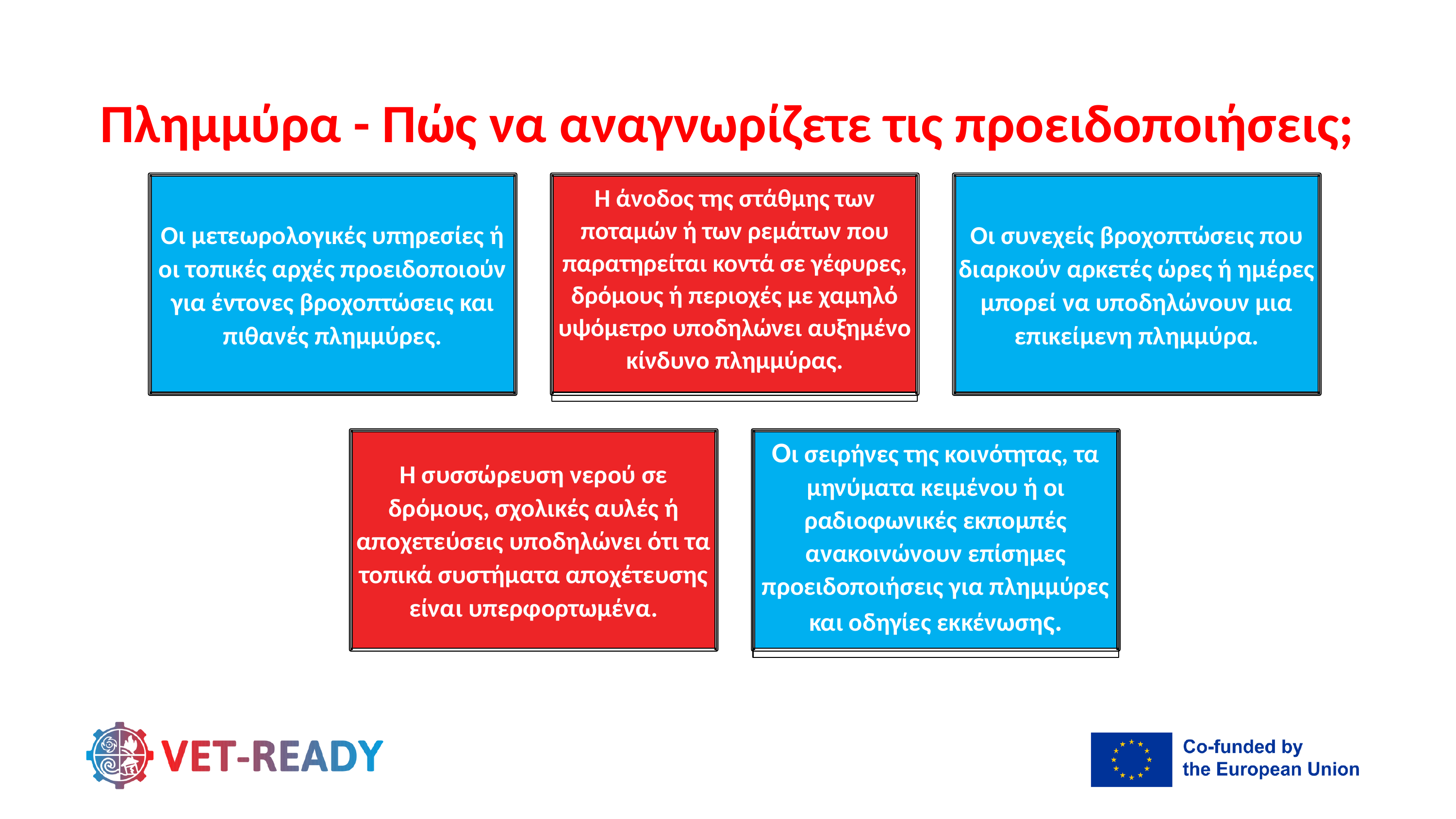

Πλημμύρα - Πώς να αναγνωρίζετε τις προειδοποιήσεις;

Οι μετεωρολογικές υπηρεσίες ή οι τοπικές αρχές προειδοποιούν για έντονες βροχοπτώσεις και πιθανές πλημμύρες.

Οι συνεχείς βροχοπτώσεις που διαρκούν αρκετές ώρες ή ημέρες μπορεί να υποδηλώνουν μια επικείμενη πλημμύρα.

Η άνοδος της στάθμης των ποταμών ή των ρεμάτων που παρατηρείται κοντά σε γέφυρες, δρόμους ή περιοχές με χαμηλό υψόμετρο υποδηλώνει αυξημένο κίνδυνο πλημμύρας.

Η συσσώρευση νερού σε δρόμους, σχολικές αυλές ή αποχετεύσεις υποδηλώνει ότι τα τοπικά συστήματα αποχέτευσης είναι υπερφορτωμένα.

Οι σειρήνες της κοινότητας, τα μηνύματα κειμένου ή οι ραδιοφωνικές εκπομπές ανακοινώνουν επίσημες προειδοποιήσεις για πλημμύρες και οδηγίες εκκένωσης.